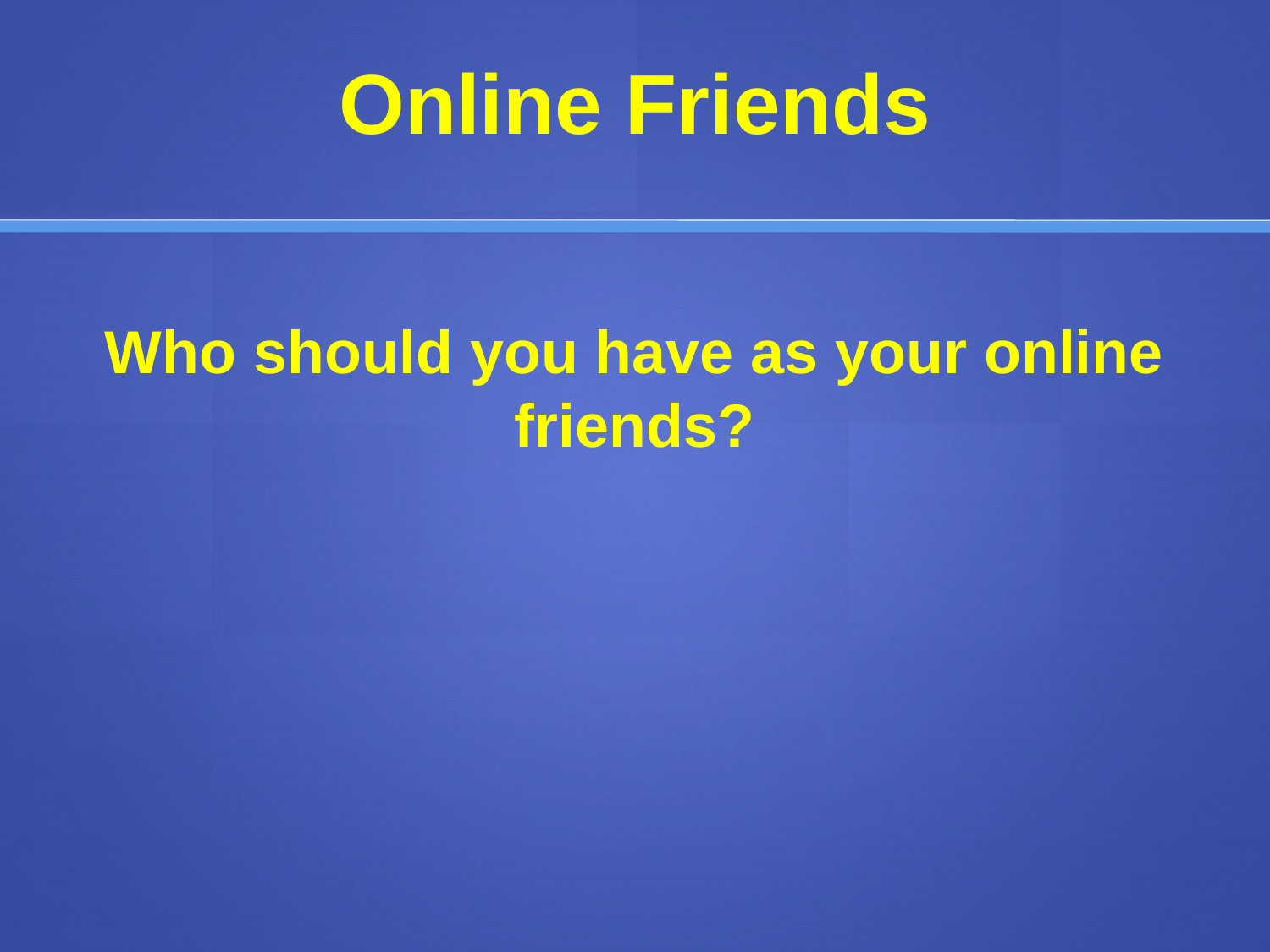

# Online Friends
Who should you have as your online friends?